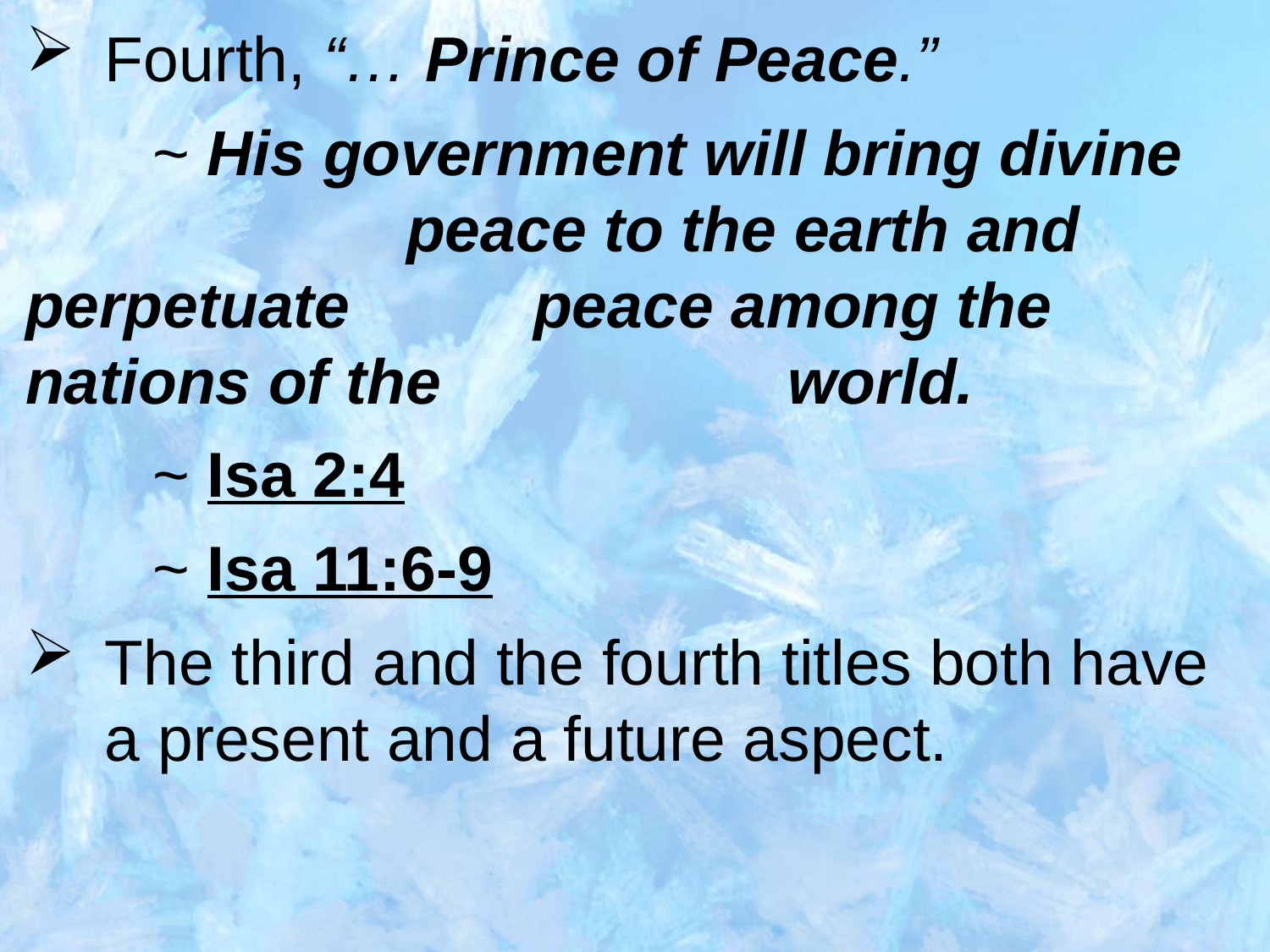

Fourth, “… Prince of Peace.”
	~ His government will bring divine 			peace to the earth and perpetuate 		peace among the nations of the 			world.
	~ Isa 2:4
	~ Isa 11:6-9
The third and the fourth titles both have a present and a future aspect.